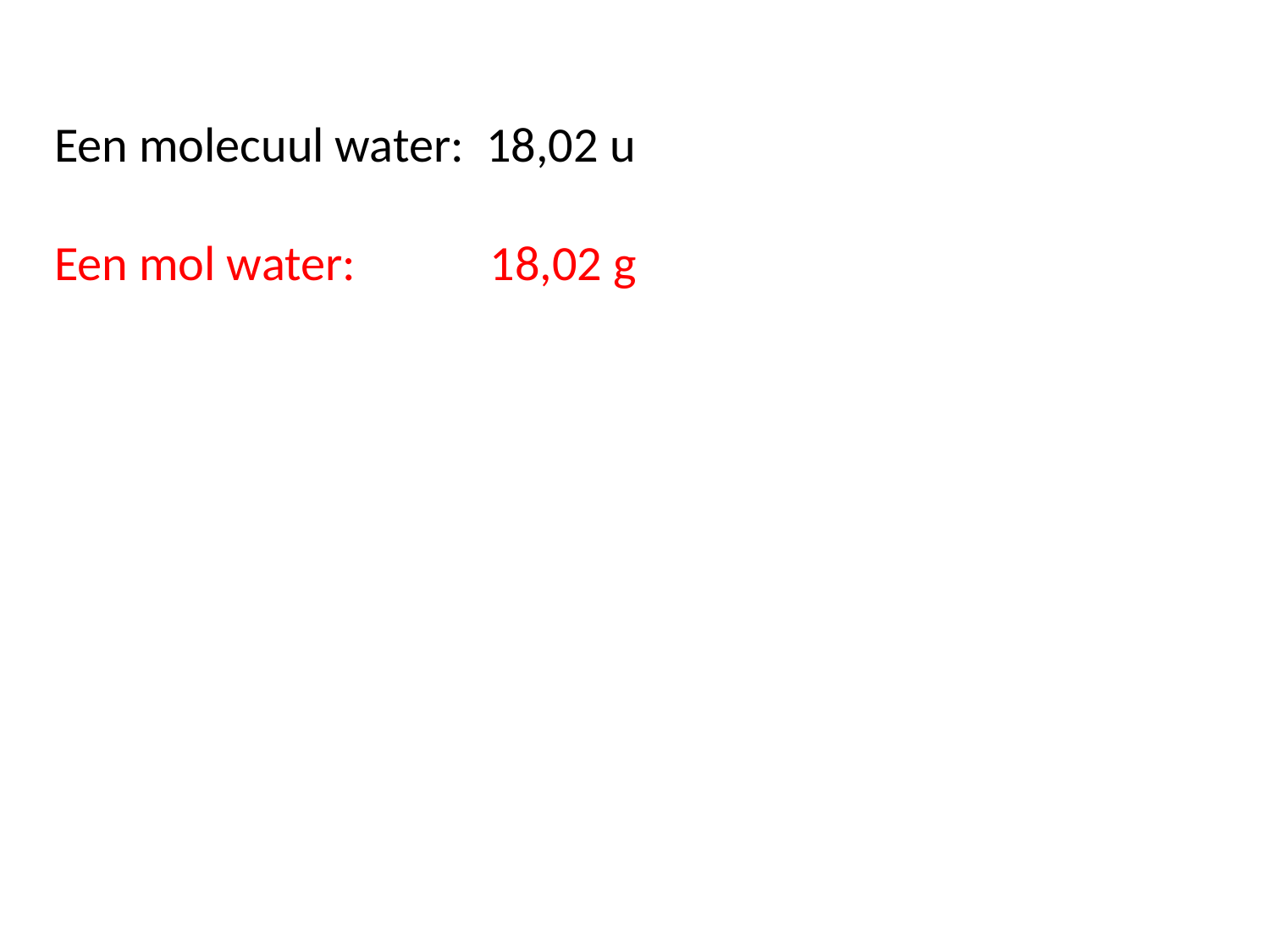

Een molecuul water:  18,02 u

Een mol water:            18,02 g